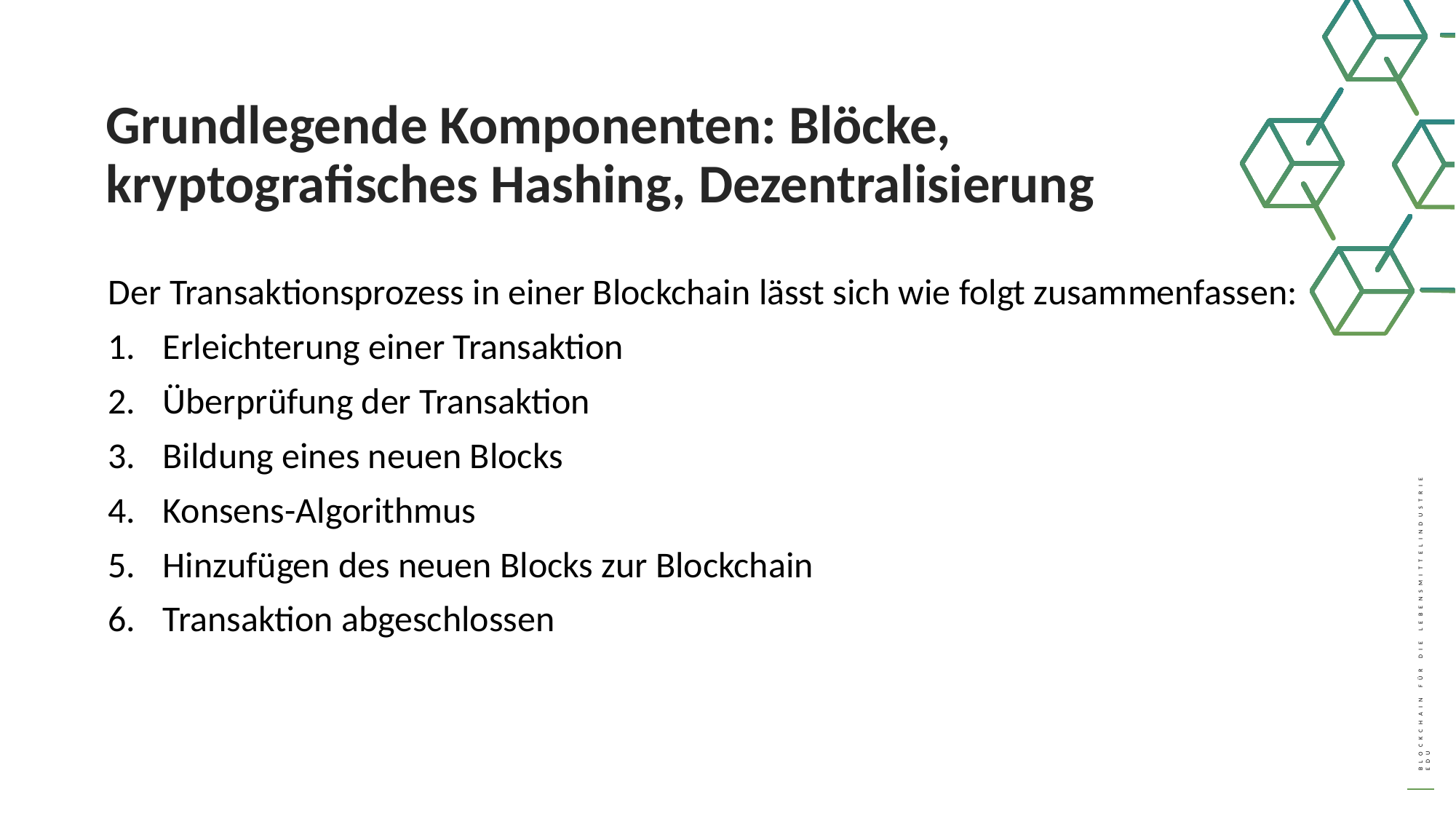

Grundlegende Komponenten: Blöcke, kryptografisches Hashing, Dezentralisierung
Der Transaktionsprozess in einer Blockchain lässt sich wie folgt zusammenfassen:
Erleichterung einer Transaktion
Überprüfung der Transaktion
Bildung eines neuen Blocks
Konsens-Algorithmus
Hinzufügen des neuen Blocks zur Blockchain
Transaktion abgeschlossen